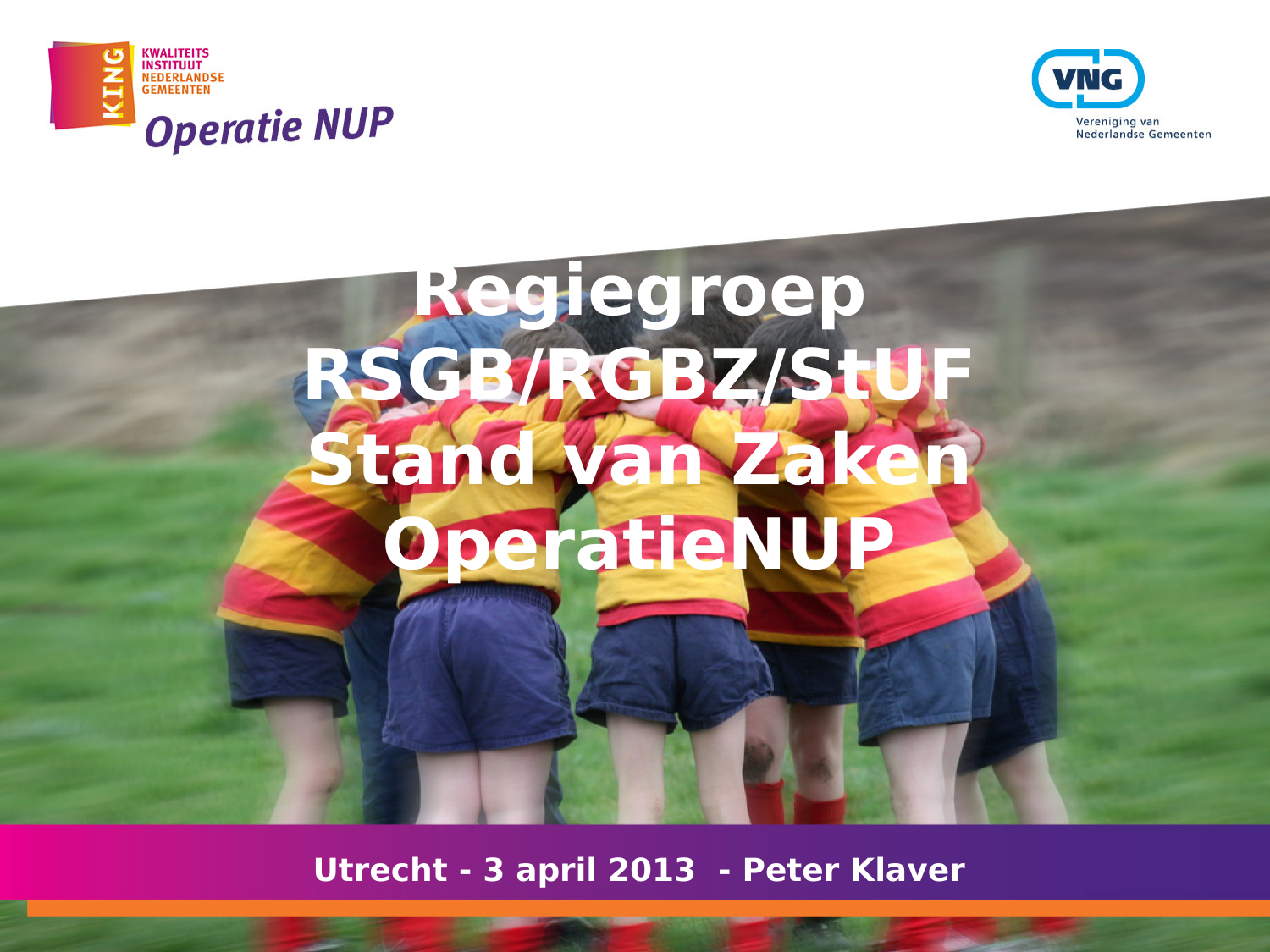

# Regiegroep RSGB/RGBZ/StUF Stand van Zaken OperatieNUP Utrecht - 3 april 2013  - Peter Klaver